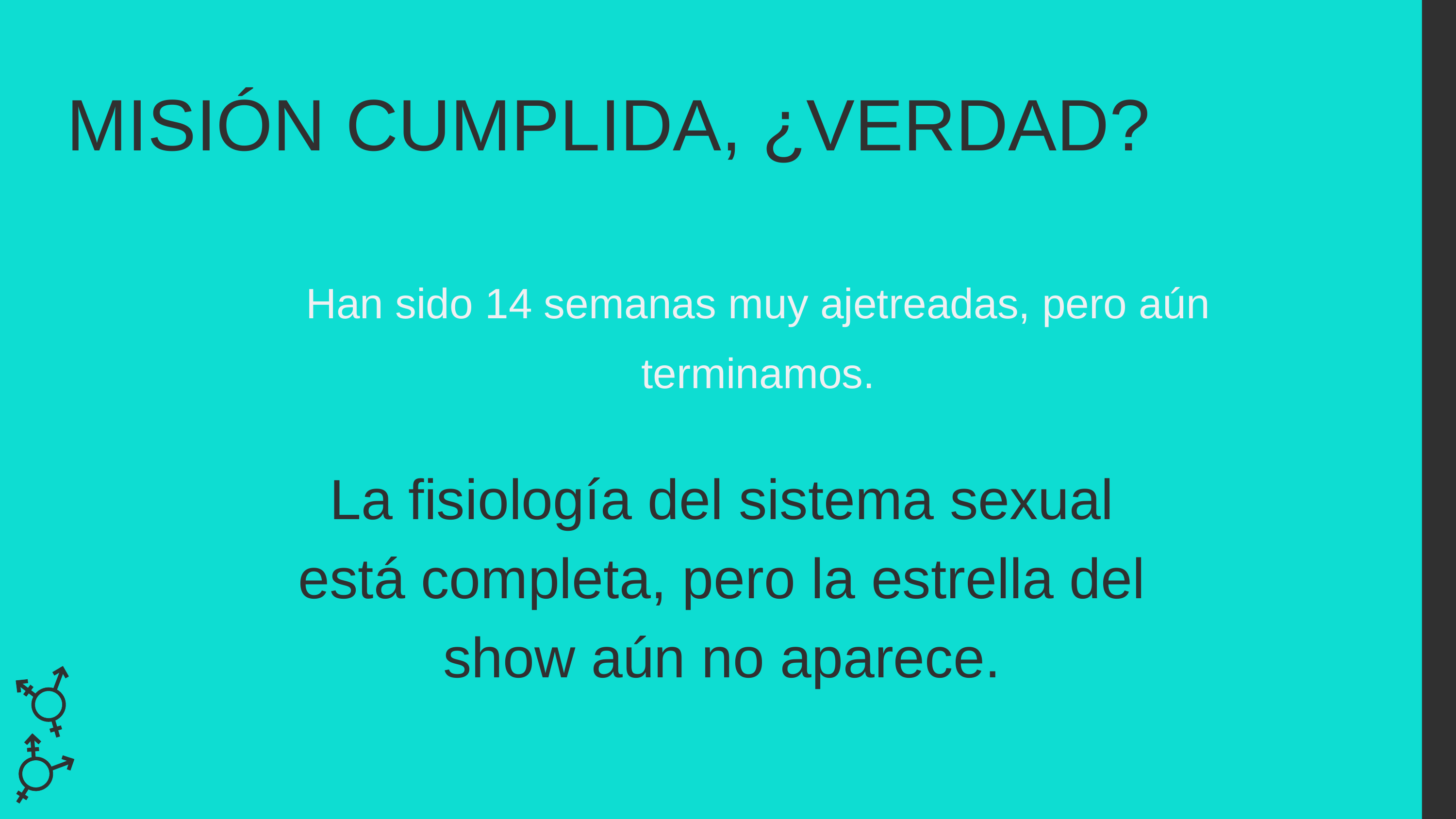

MISIÓN CUMPLIDA, ¿VERDAD?
Han sido 14 semanas muy ajetreadas, pero aún terminamos.
La fisiología del sistema sexual está completa, pero la estrella del show aún no aparece.